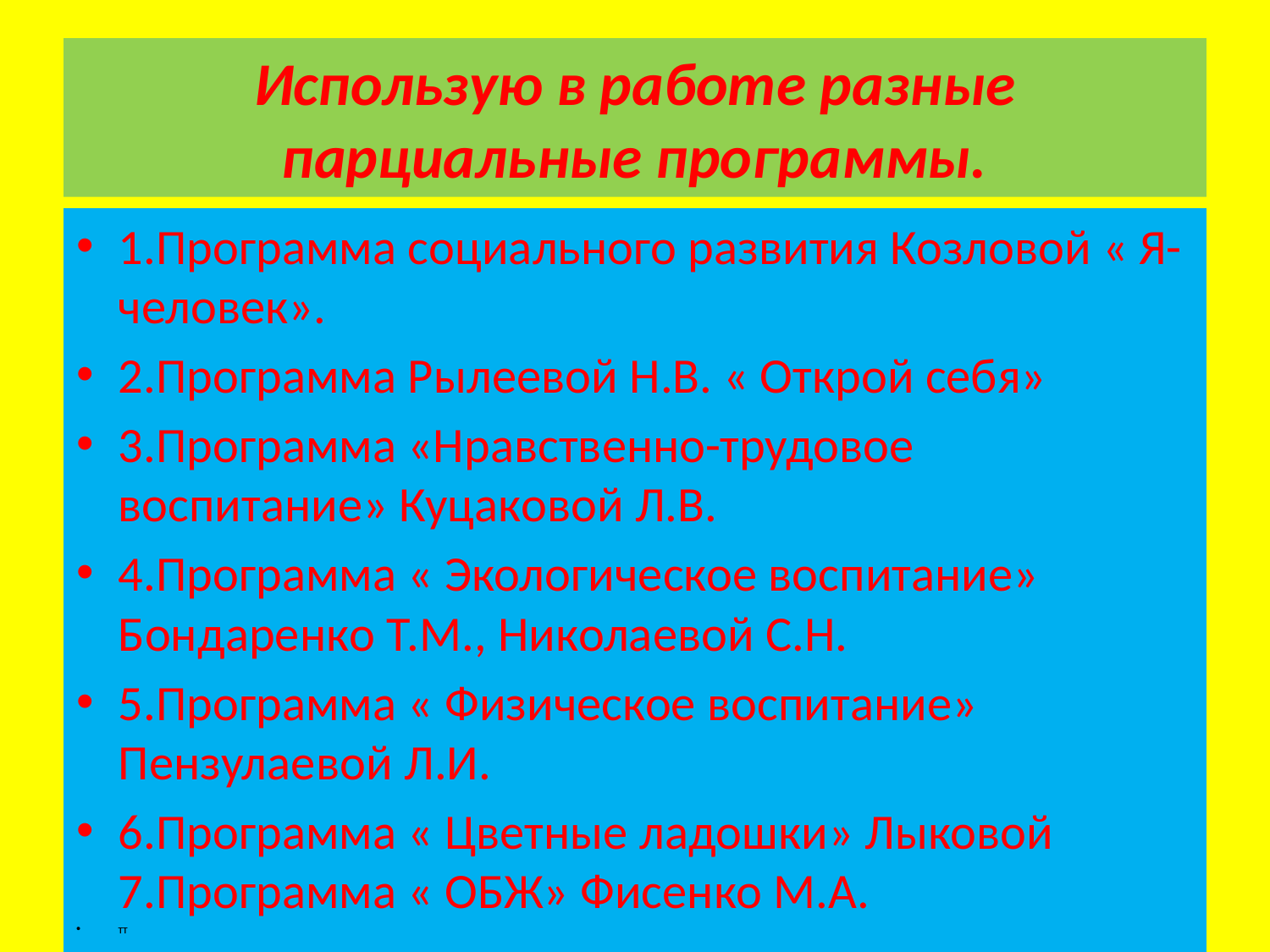

# Использую в работе разные парциальные программы.
1.Программа социального развития Козловой « Я- человек».
2.Программа Рылеевой Н.В. « Открой себя»
3.Программа «Нравственно-трудовое воспитание» Куцаковой Л.В.
4.Программа « Экологическое воспитание» Бондаренко Т.М., Николаевой С.Н.
5.Программа « Физическое воспитание» Пензулаевой Л.И.
6.Программа « Цветные ладошки» Лыковой 7.Программа « ОБЖ» Фисенко М.А.
тт